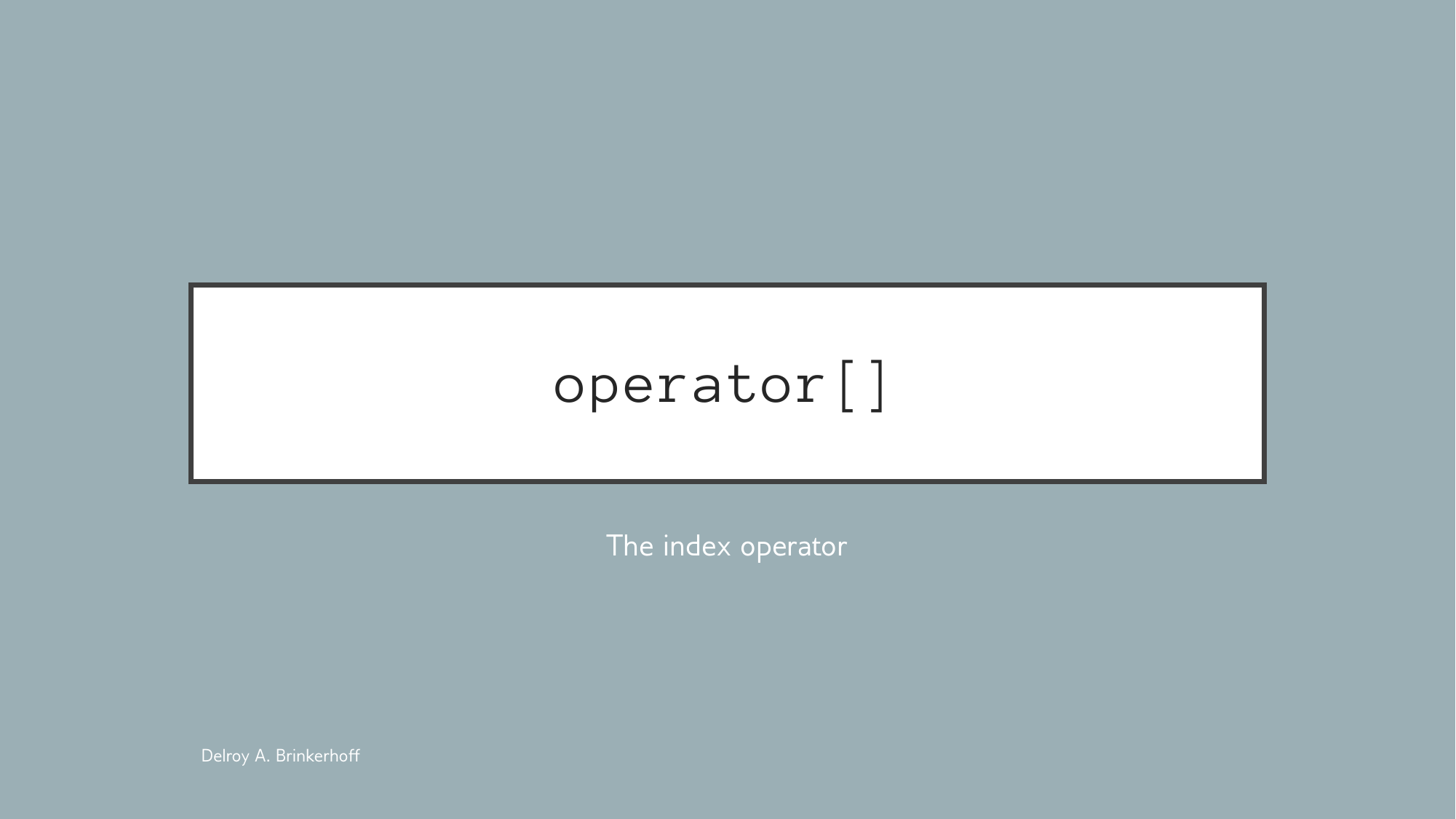

# operator[]
The index operator
Delroy A. Brinkerhoff